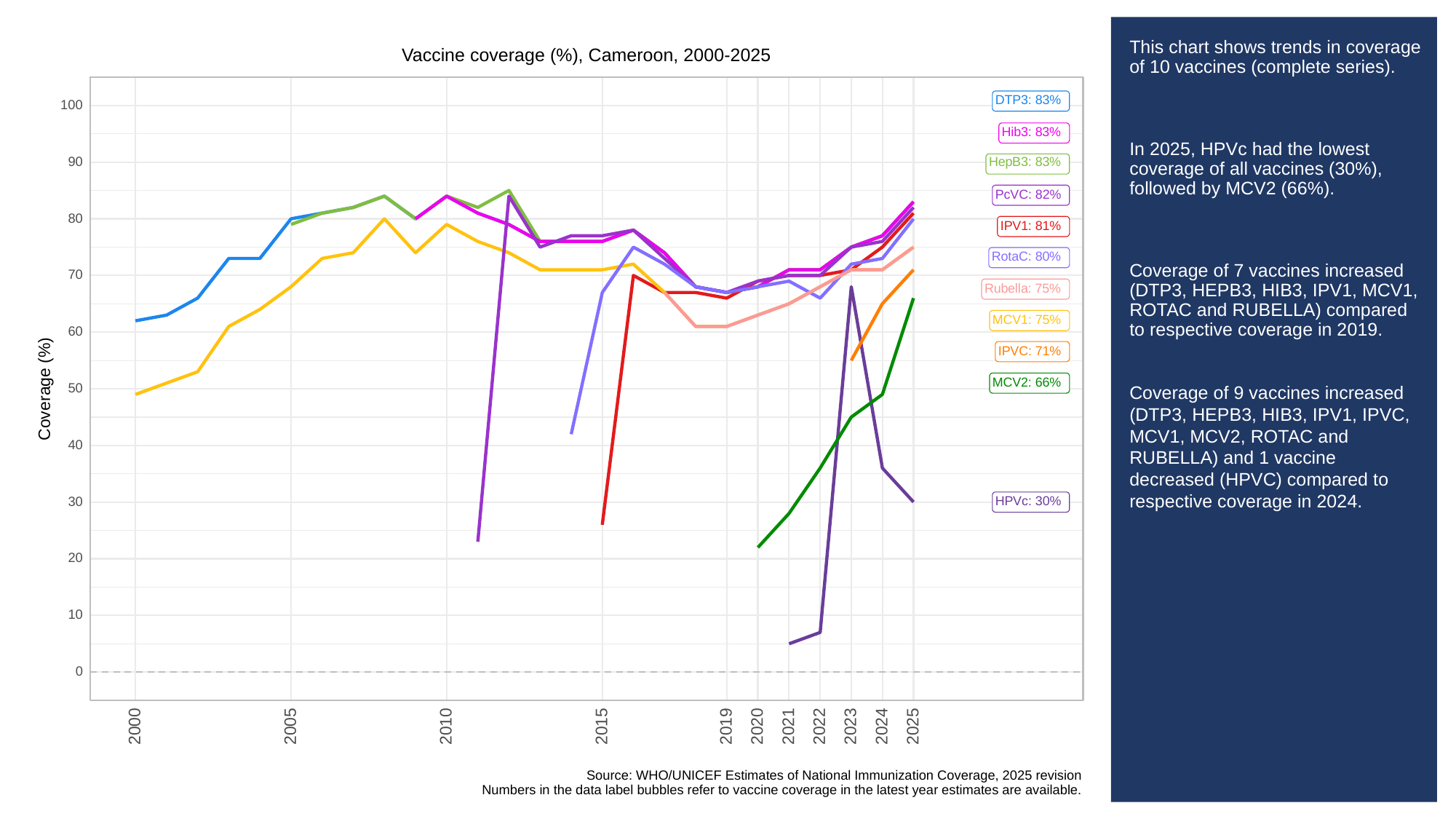

# This chart shows trends in coverage of 10 vaccines (complete series).

In 2025, HPVc had the lowest coverage of all vaccines (30%), followed by MCV2 (66%).

Coverage of 7 vaccines increased (DTP3, HEPB3, HIB3, IPV1, MCV1, ROTAC and RUBELLA) compared to respective coverage in 2019.

Coverage of 9 vaccines increased (DTP3, HEPB3, HIB3, IPV1, IPVC, MCV1, MCV2, ROTAC and RUBELLA) and 1 vaccine decreased (HPVC) compared to respective coverage in 2024.

Vaccine coverage (%), Cameroon, 2000-2025

DTP3: 83%
100

Hib3: 83%

HepB3: 83%
90

PcVC: 82%

80

IPV1: 81%

RotaC: 80%

70

Rubella: 75%

MCV1: 75%
60

IPVC: 71%

MCV2: 66%
Coverage (%)
50

40

HPVc: 30%
30

20

10

0

2023
2000
2005
2010
2015
2019
2020
2021
2022
2024
2025
Source: WHO/UNICEF Estimates of National Immunization Coverage, 2025 revision
Numbers in the data label bubbles refer to vaccine coverage in the latest year estimates are available.